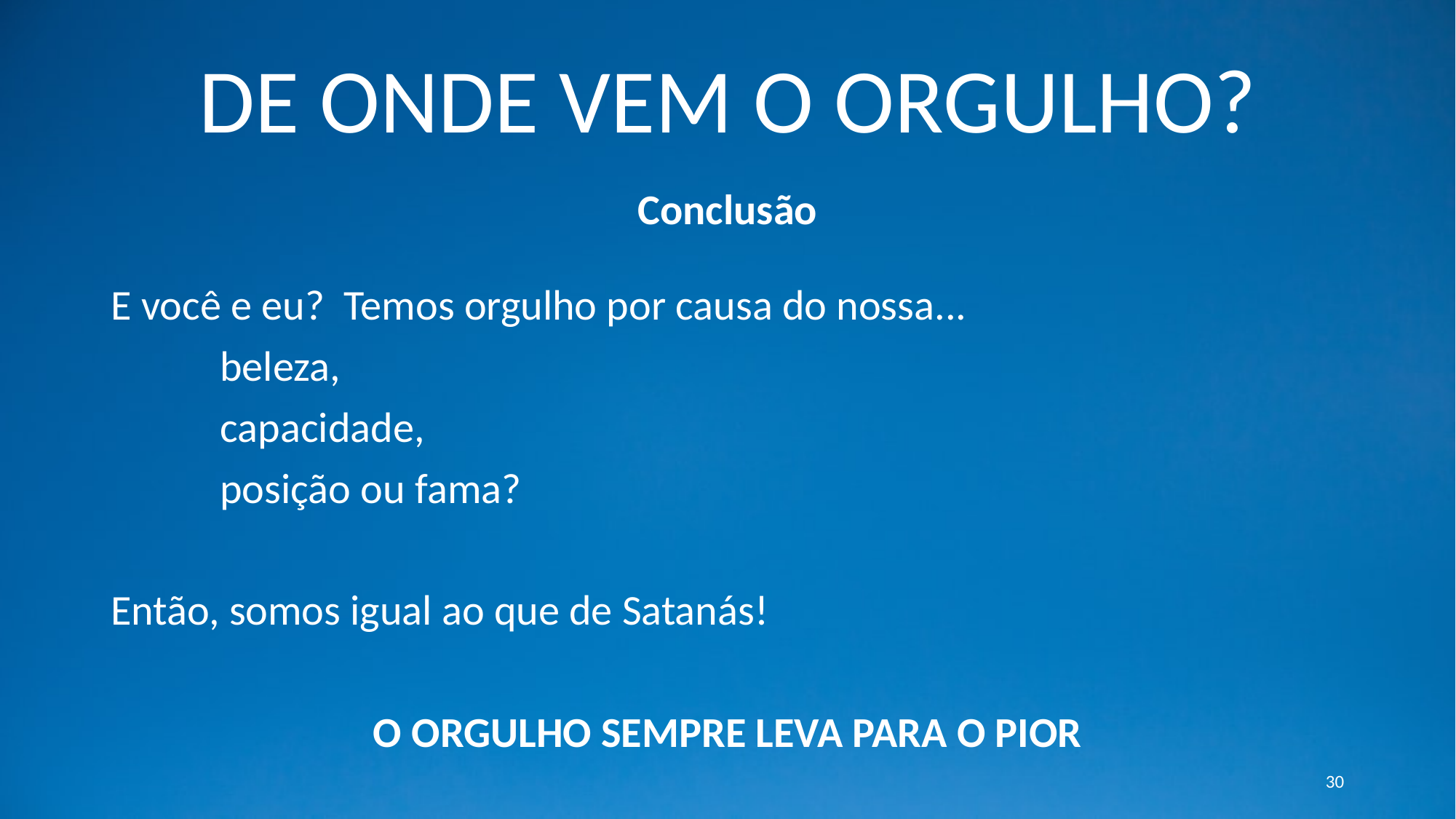

# DE ONDE VEM O ORGULHO?
Conclusão

E você e eu?  Temos orgulho por causa do nossa...
	beleza,
	capacidade,
	posição ou fama?

Então, somos igual ao que de Satanás!

O ORGULHO SEMPRE LEVA PARA O PIOR
30